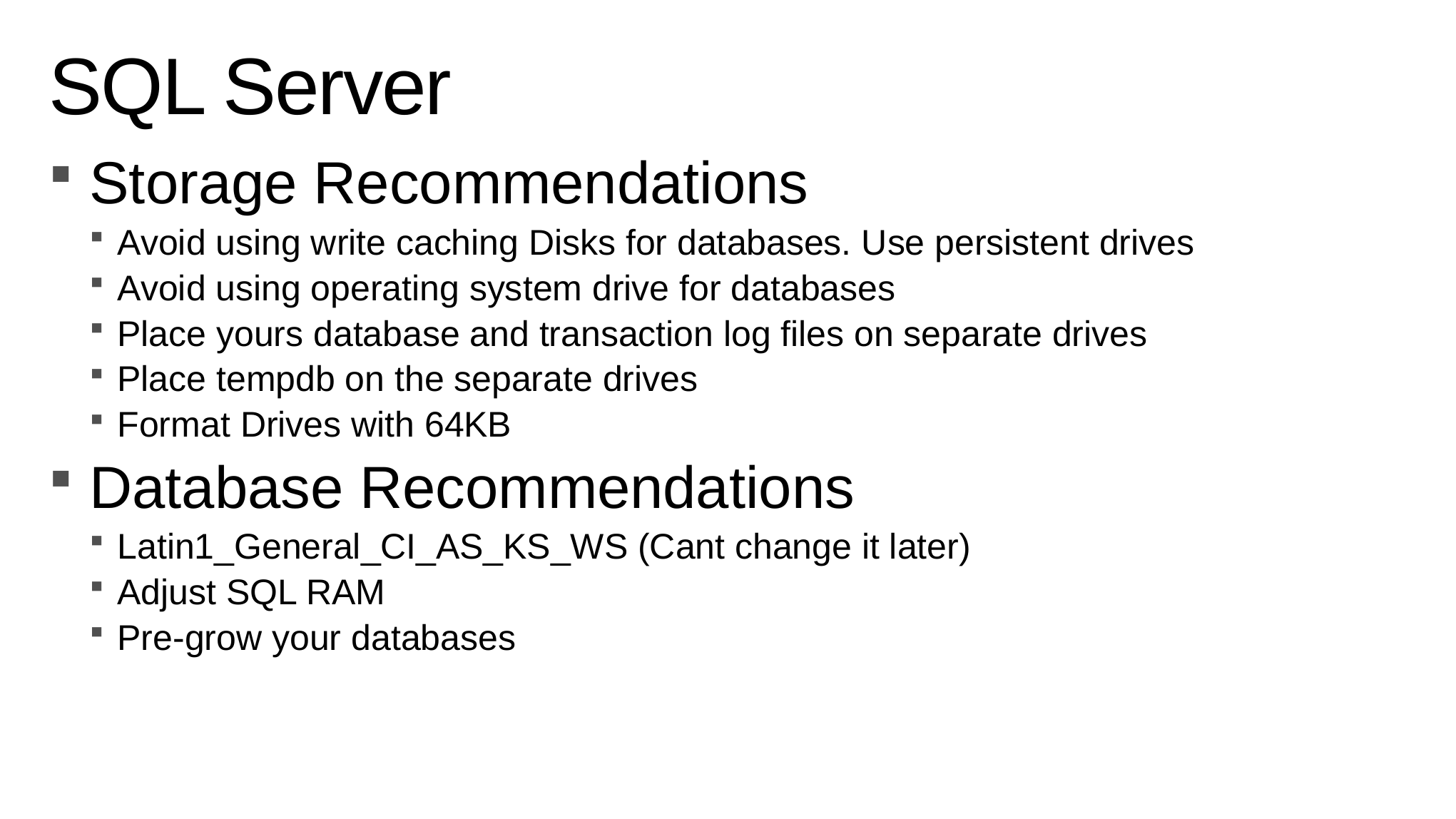

# SQL Server
Storage Recommendations
Avoid using write caching Disks for databases. Use persistent drives
Avoid using operating system drive for databases
Place yours database and transaction log files on separate drives
Place tempdb on the separate drives
Format Drives with 64KB
Database Recommendations
Latin1_General_CI_AS_KS_WS (Cant change it later)
Adjust SQL RAM
Pre-grow your databases